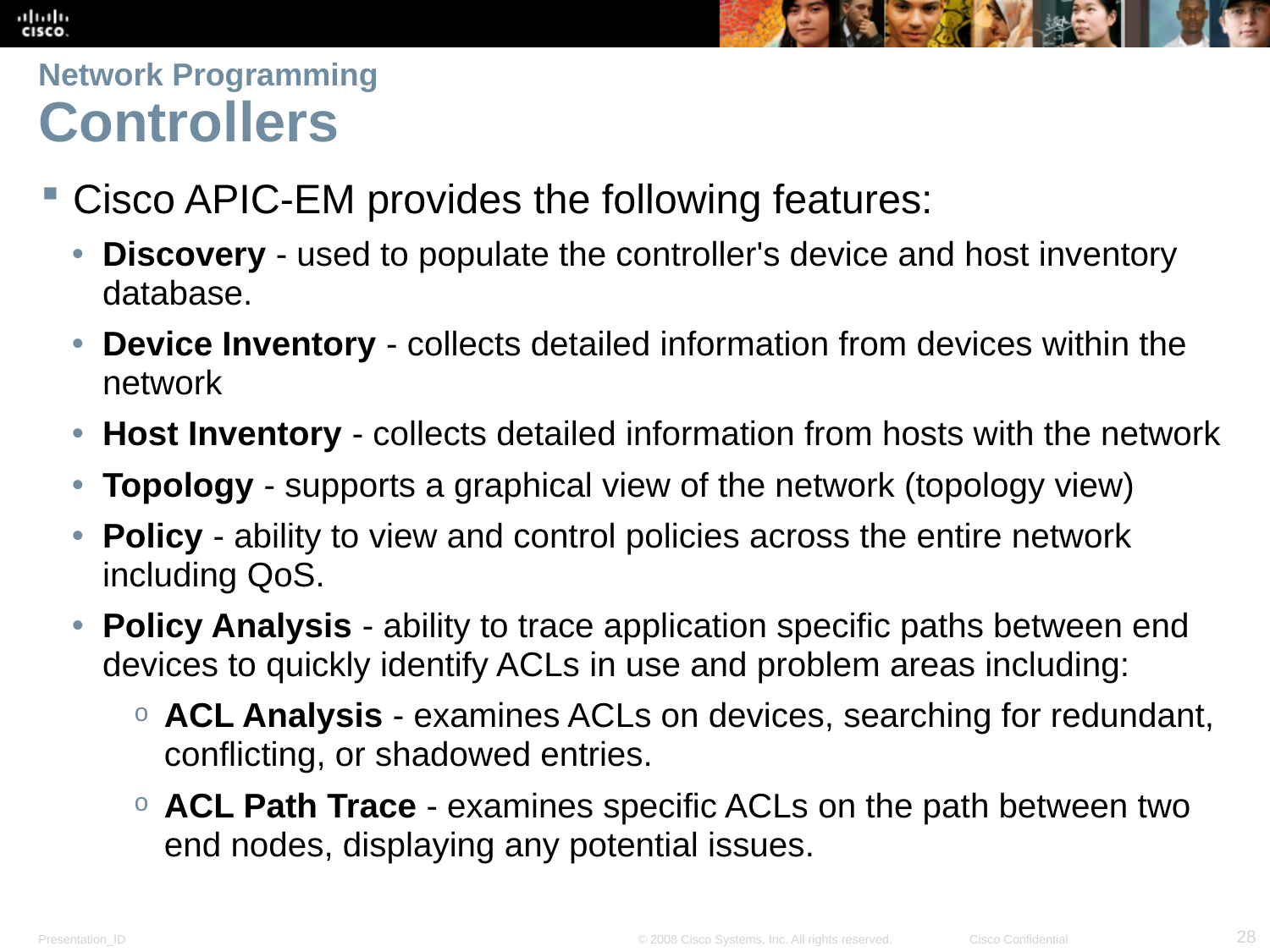

# Network Programming Controllers
Cisco APIC-EM provides the following features:
Discovery - used to populate the controller's device and host inventory database.
Device Inventory - collects detailed information from devices within the network
Host Inventory - collects detailed information from hosts with the network
Topology - supports a graphical view of the network (topology view)
Policy - ability to view and control policies across the entire network including QoS.
Policy Analysis - ability to trace application specific paths between end devices to quickly identify ACLs in use and problem areas including:
ACL Analysis - examines ACLs on devices, searching for redundant, conflicting, or shadowed entries.
ACL Path Trace - examines specific ACLs on the path between two end nodes, displaying any potential issues.